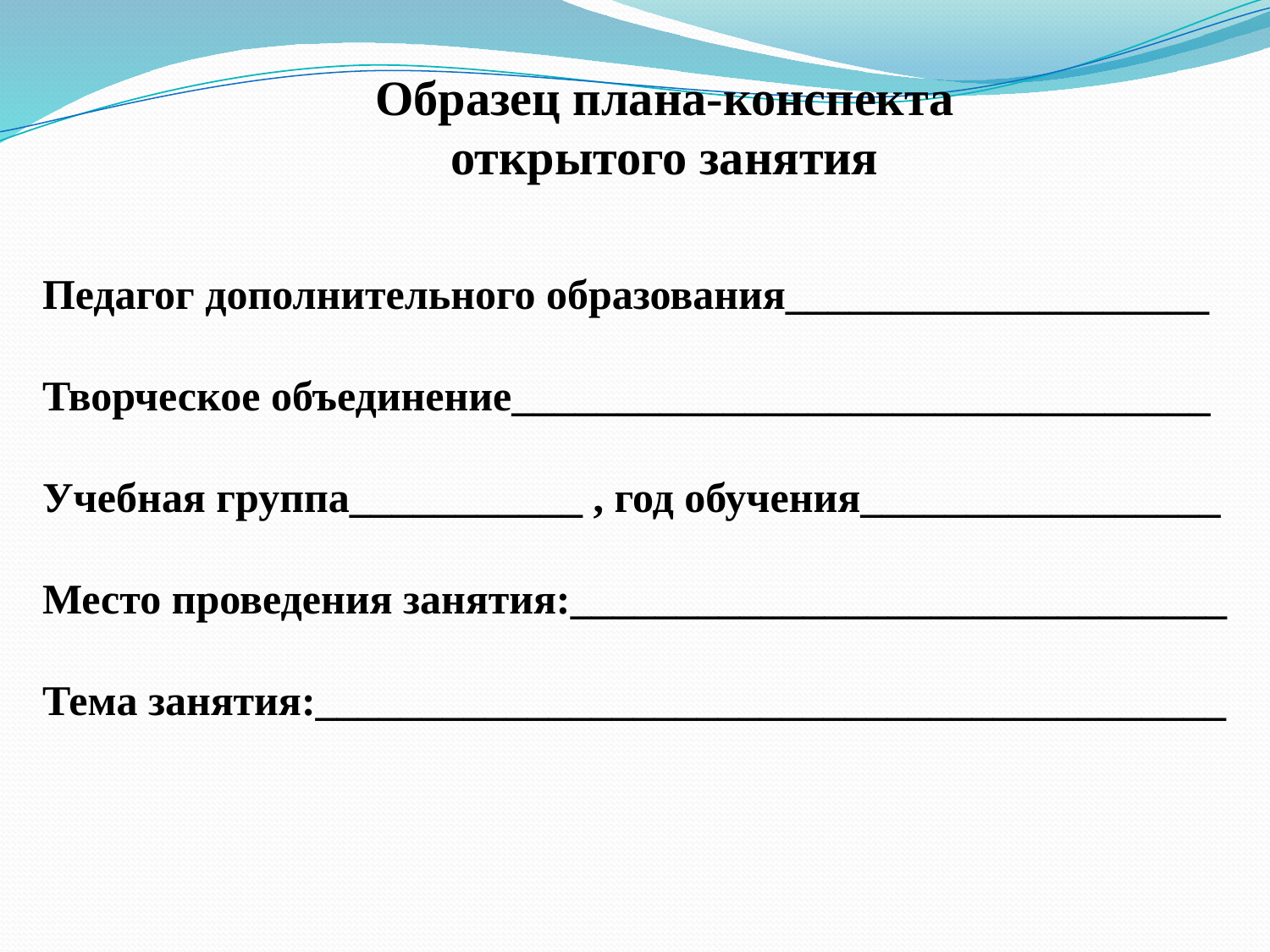

Образец плана-конспекта открытого занятия

Педагог дополнительного образования____________________

Творческое объединение_________________________________

Учебная группа___________ , год обучения_________________

Место проведения занятия:_______________________________

Тема занятия:___________________________________________